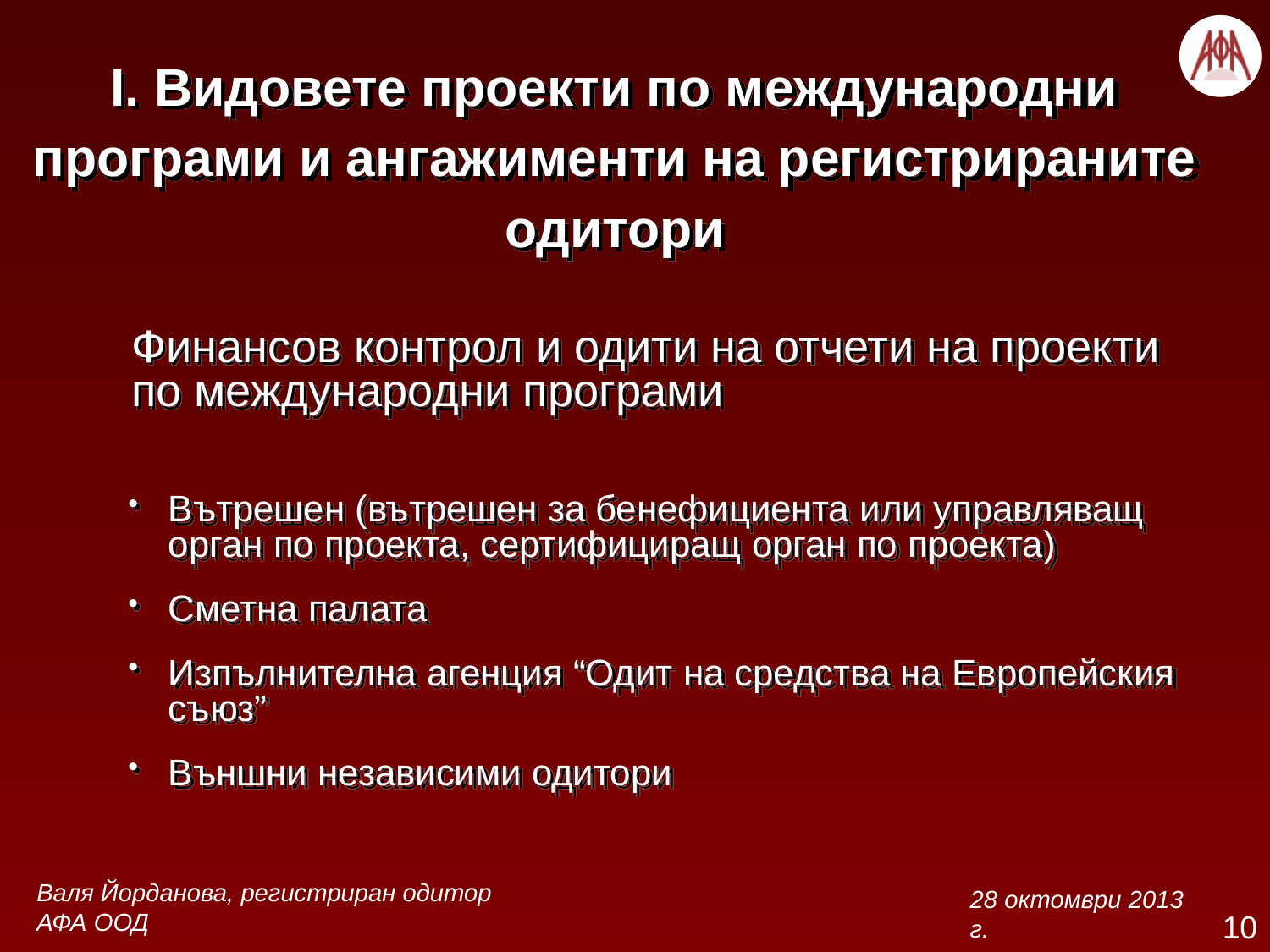

# I. Видовете проекти по международни програми и ангажименти на регистрираните одитори
	Финансов контрол и одити на отчети на проекти по международни програми

Вътрешен (вътрешен за бенефициента или управляващ орган по проекта, сертифициращ орган по проекта)
Сметна палата
Изпълнителна агенция “Одит на средства на Европейския съюз”
Външни независими одитори